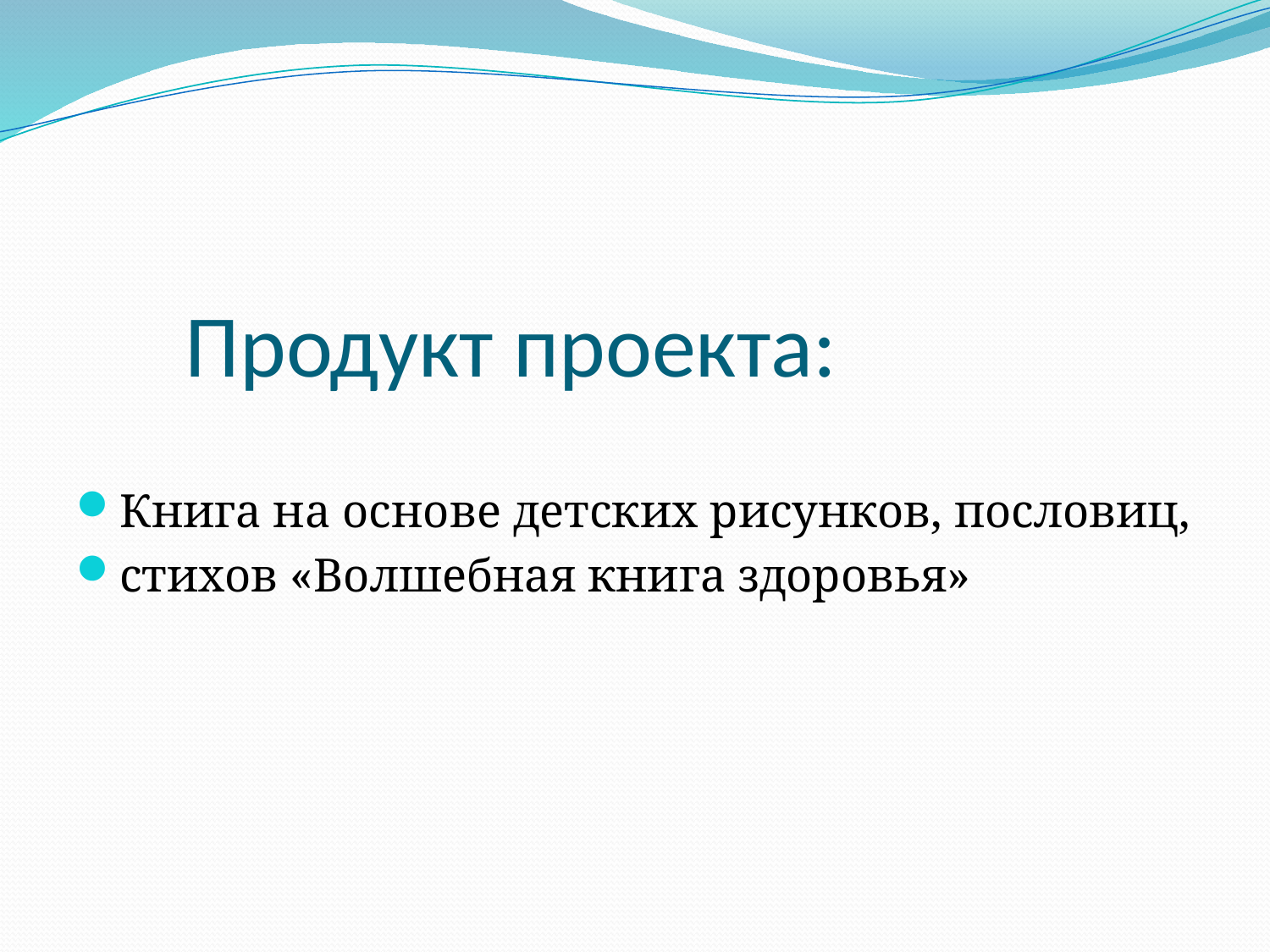

# Продукт проекта:
Книга на основе детских рисунков, пословиц,
стихов «Волшебная книга здоровья»